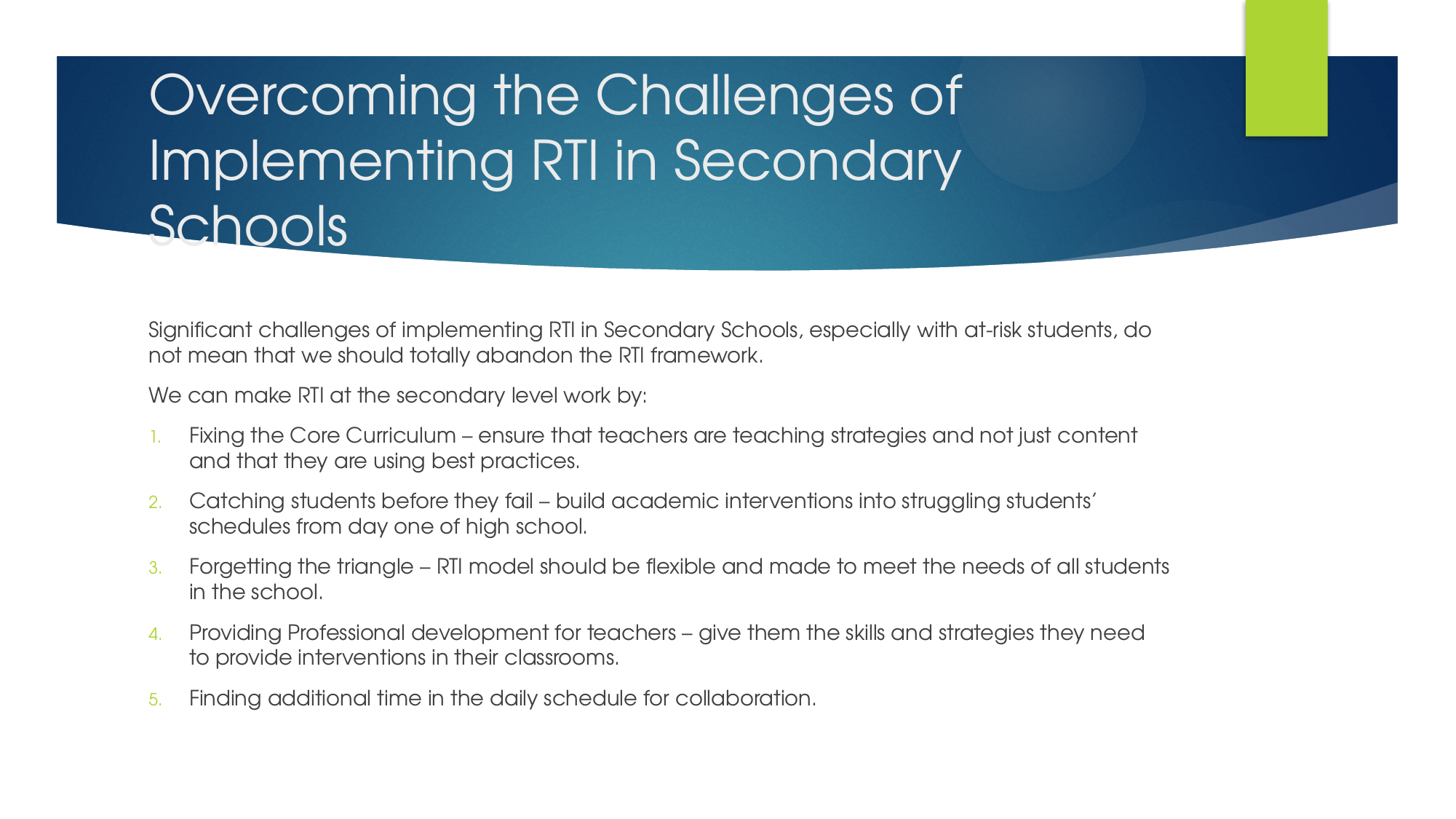

# Overcoming the Challenges of Implementing RTI in Secondary Schools
Significant challenges of implementing RTI in Secondary Schools, especially with at-risk students, do not mean that we should totally abandon the RTI framework.
We can make RTI at the secondary level work by:
Fixing the Core Curriculum – ensure that teachers are teaching strategies and not just content and that they are using best practices.
Catching students before they fail – build academic interventions into struggling students’ schedules from day one of high school.
Forgetting the triangle – RTI model should be flexible and made to meet the needs of all students in the school.
Providing Professional development for teachers – give them the skills and strategies they need to provide interventions in their classrooms.
Finding additional time in the daily schedule for collaboration.